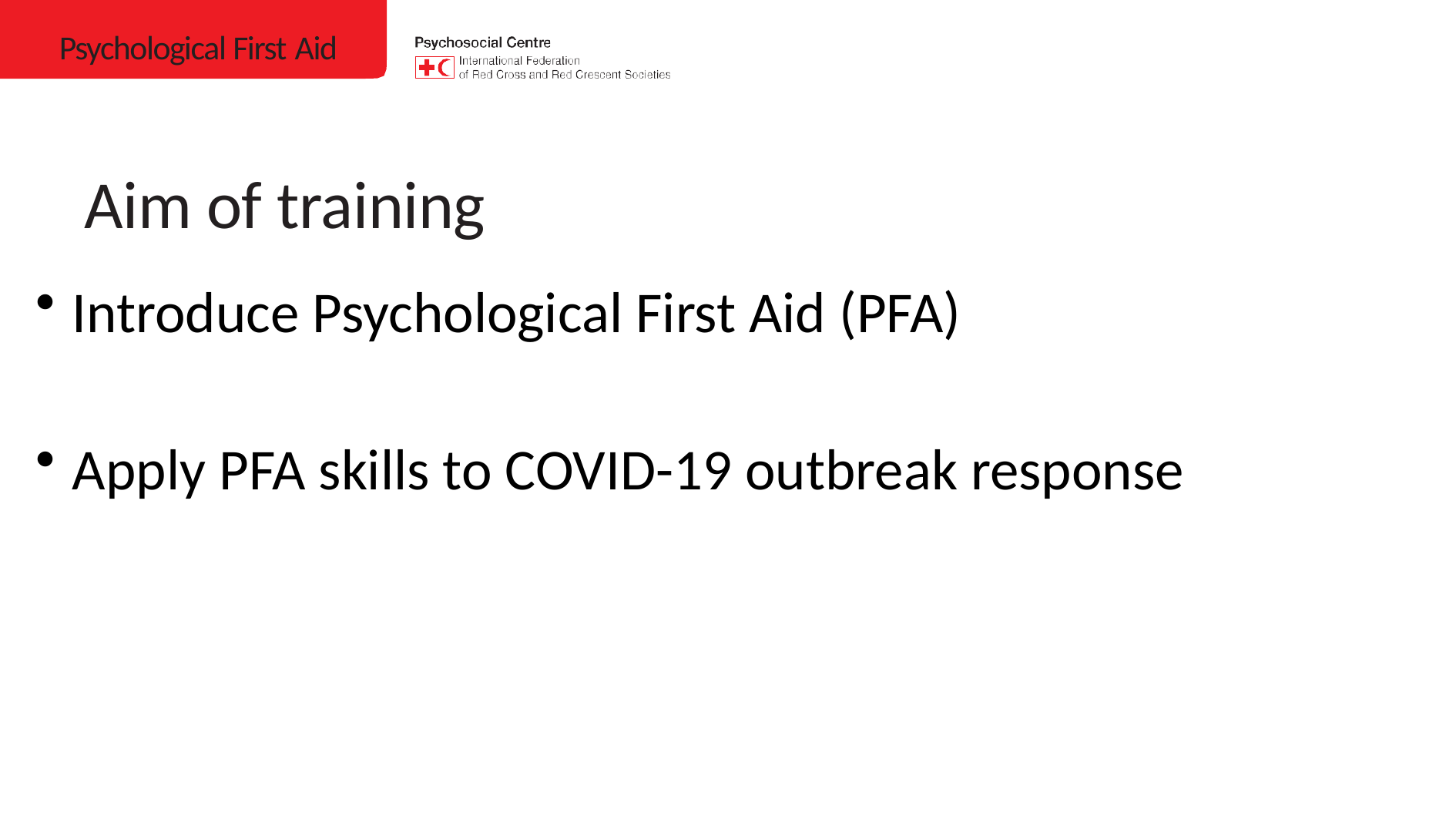

# Psychological First Aid
Module 2 Basic PFA

Aim of training
Introduce Psychological First Aid (PFA)

Apply PFA skills to COVID-19 outbreak response